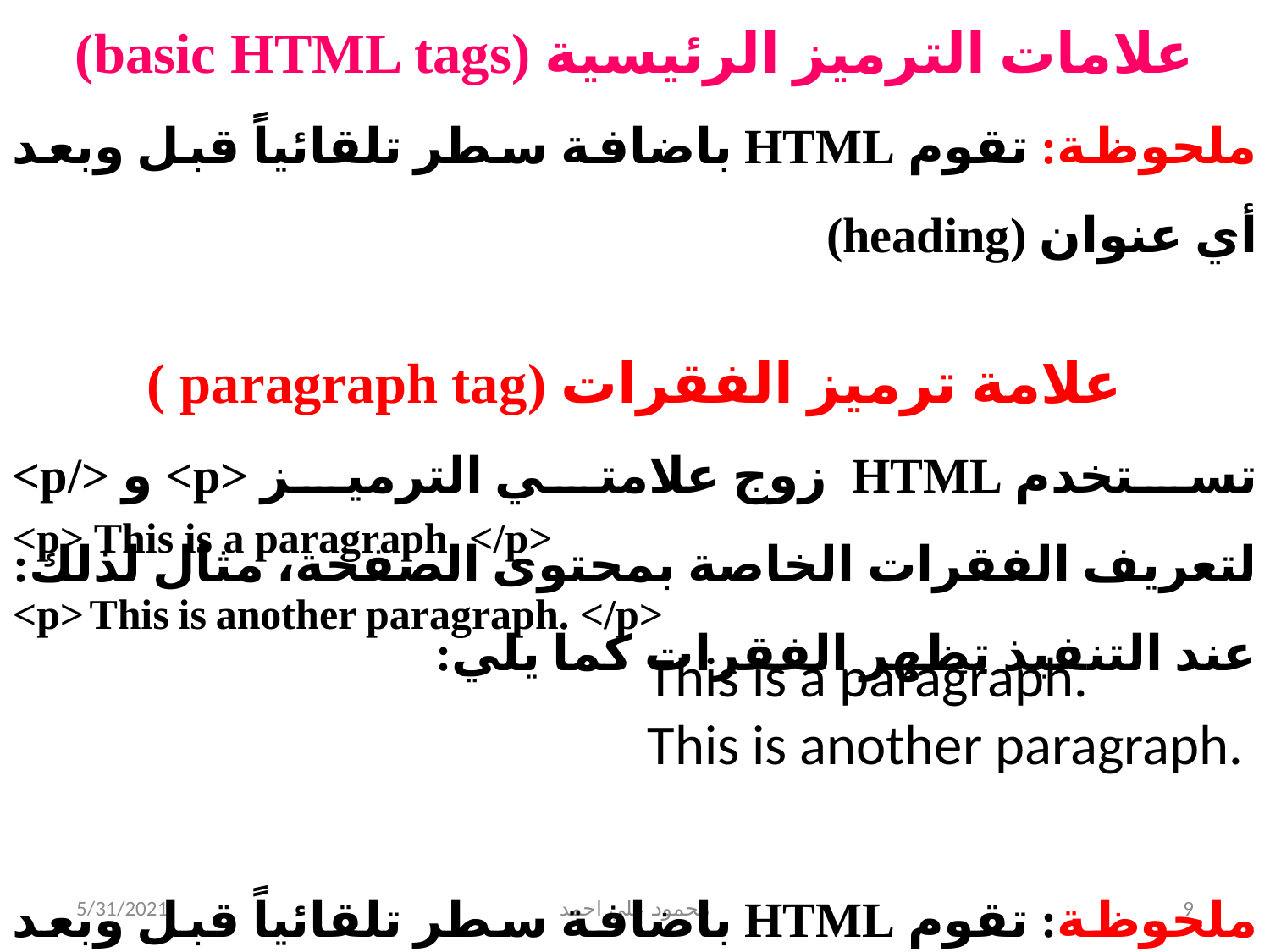

علامات الترميز الرئيسية (basic HTML tags)
ملحوظة: تقوم HTML باضافة سطر تلقائياً قبل وبعد أي عنوان (heading)

علامة ترميز الفقرات (paragraph tag )
تستخدم HTML  زوج علامتي الترميز <p> و </p> لتعريف الفقرات الخاصة بمحتوى الصفحة، مثال لذلك:
عند التنفيذ تظهر الفقرات كما يلي:

ملحوظة: تقوم HTML باضافة سطر تلقائياً قبل وبعد أي فقرة (pragraph)
<p> This is a paragraph. </p>
<p> This is another paragraph. </p>
This is a paragraph.
This is another paragraph.
5/31/2021
محمود علي احمد
9